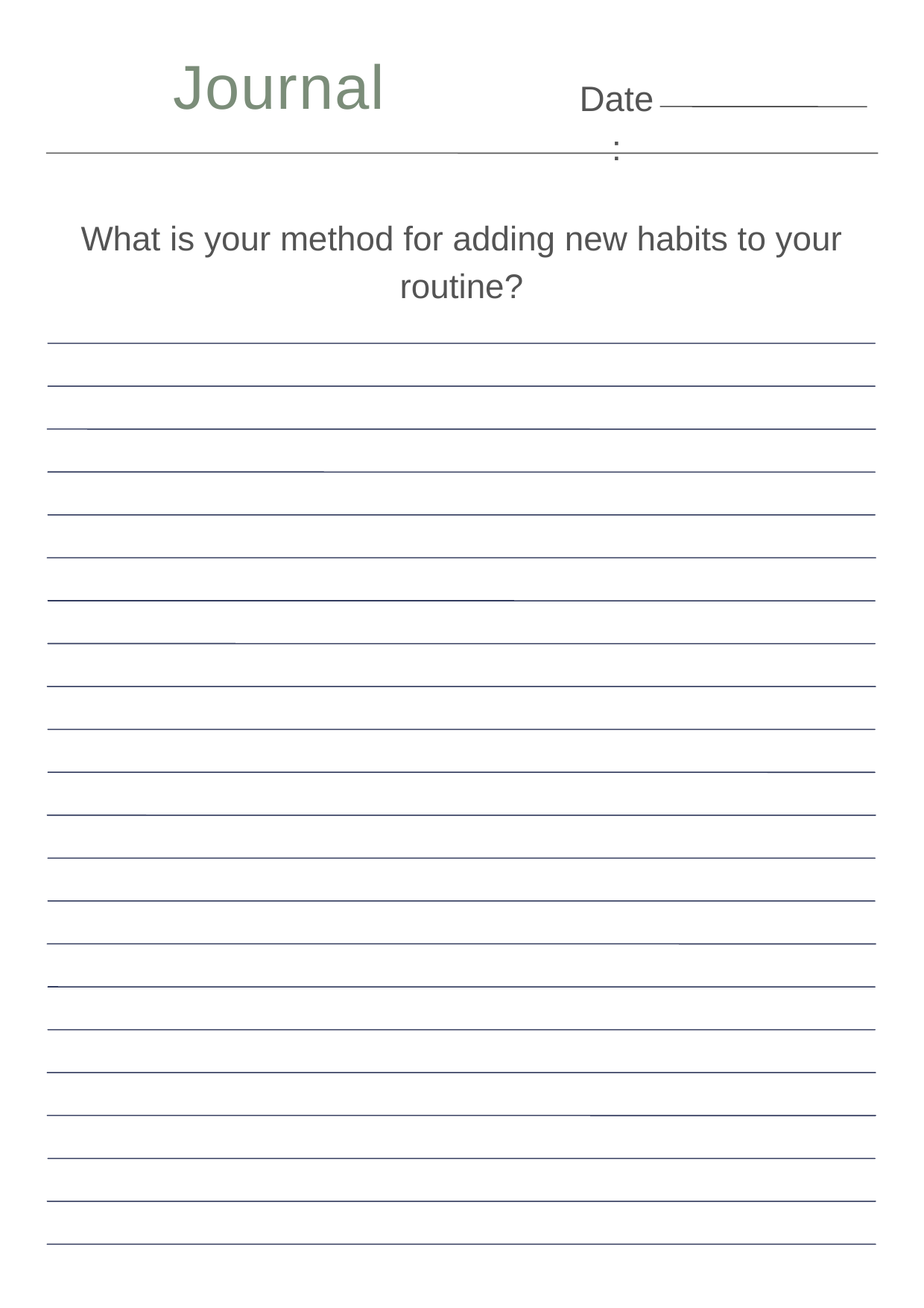

Journal
Date:

What is your method for adding new habits to your routine?